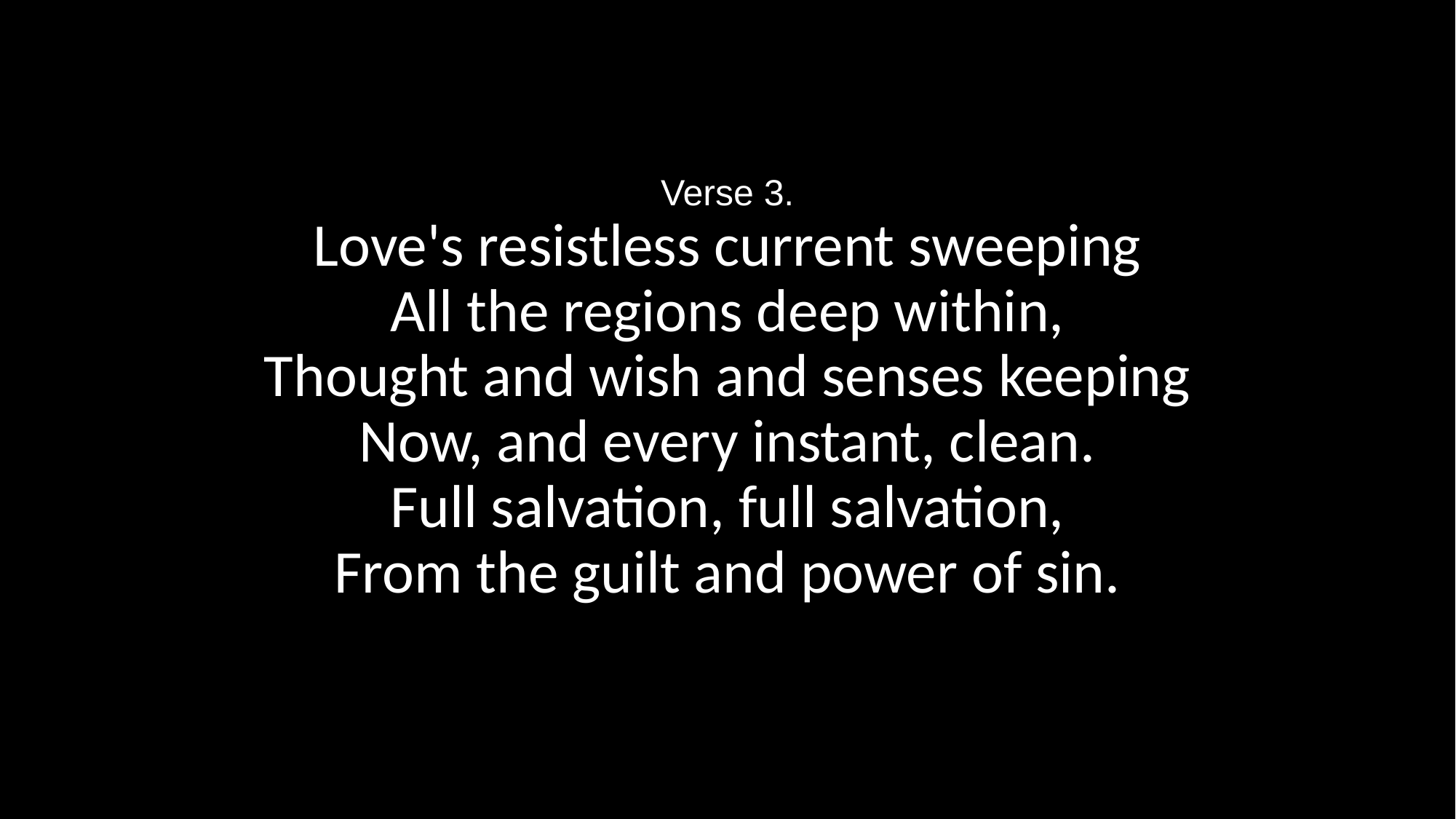

Verse 3.
Love's resistless current sweeping
All the regions deep within,
Thought and wish and senses keeping
Now, and every instant, clean.
Full salvation, full salvation,
From the guilt and power of sin.